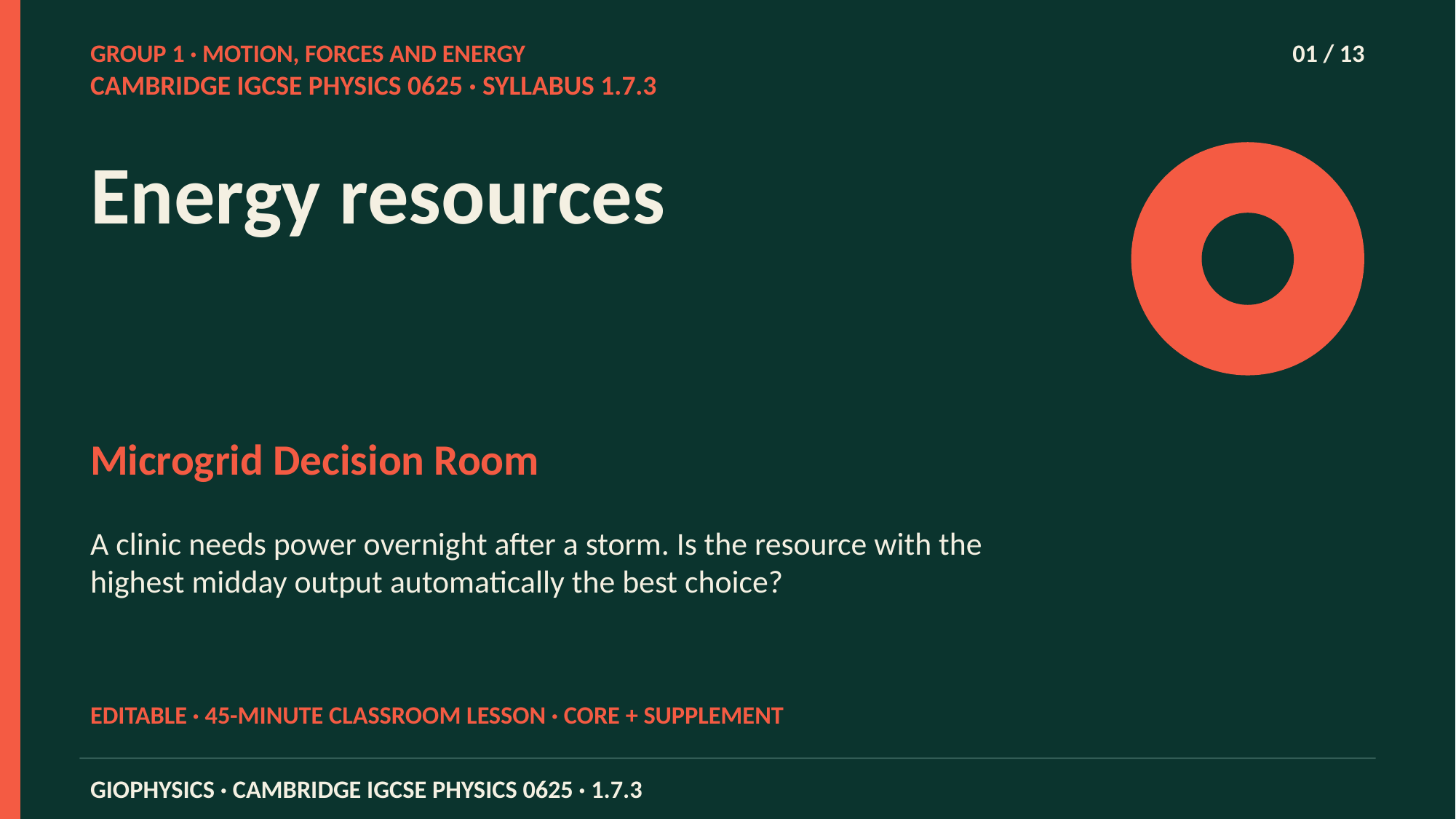

GROUP 1 · MOTION, FORCES AND ENERGY
01 / 13
CAMBRIDGE IGCSE PHYSICS 0625 · SYLLABUS 1.7.3
Energy resources

Microgrid Decision Room
A clinic needs power overnight after a storm. Is the resource with the highest midday output automatically the best choice?
EDITABLE · 45-MINUTE CLASSROOM LESSON · CORE + SUPPLEMENT

GIOPHYSICS · CAMBRIDGE IGCSE PHYSICS 0625 · 1.7.3